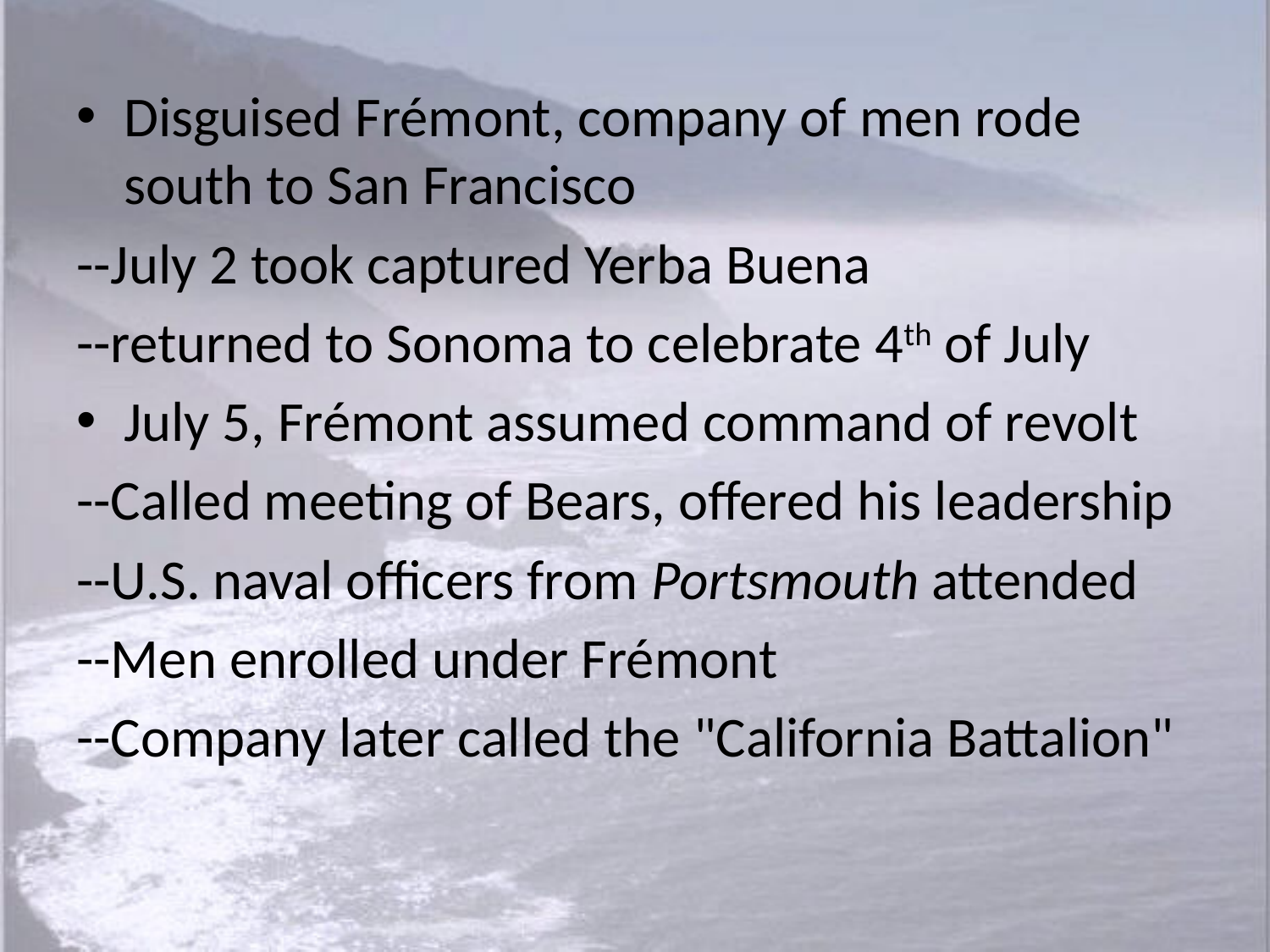

Disguised Frémont, company of men rode south to San Francisco
--July 2 took captured Yerba Buena
--returned to Sonoma to celebrate 4th of July
July 5, Frémont assumed command of revolt
--Called meeting of Bears, offered his leadership
--U.S. naval officers from Portsmouth attended
--Men enrolled under Frémont
--Company later called the "California Battalion"